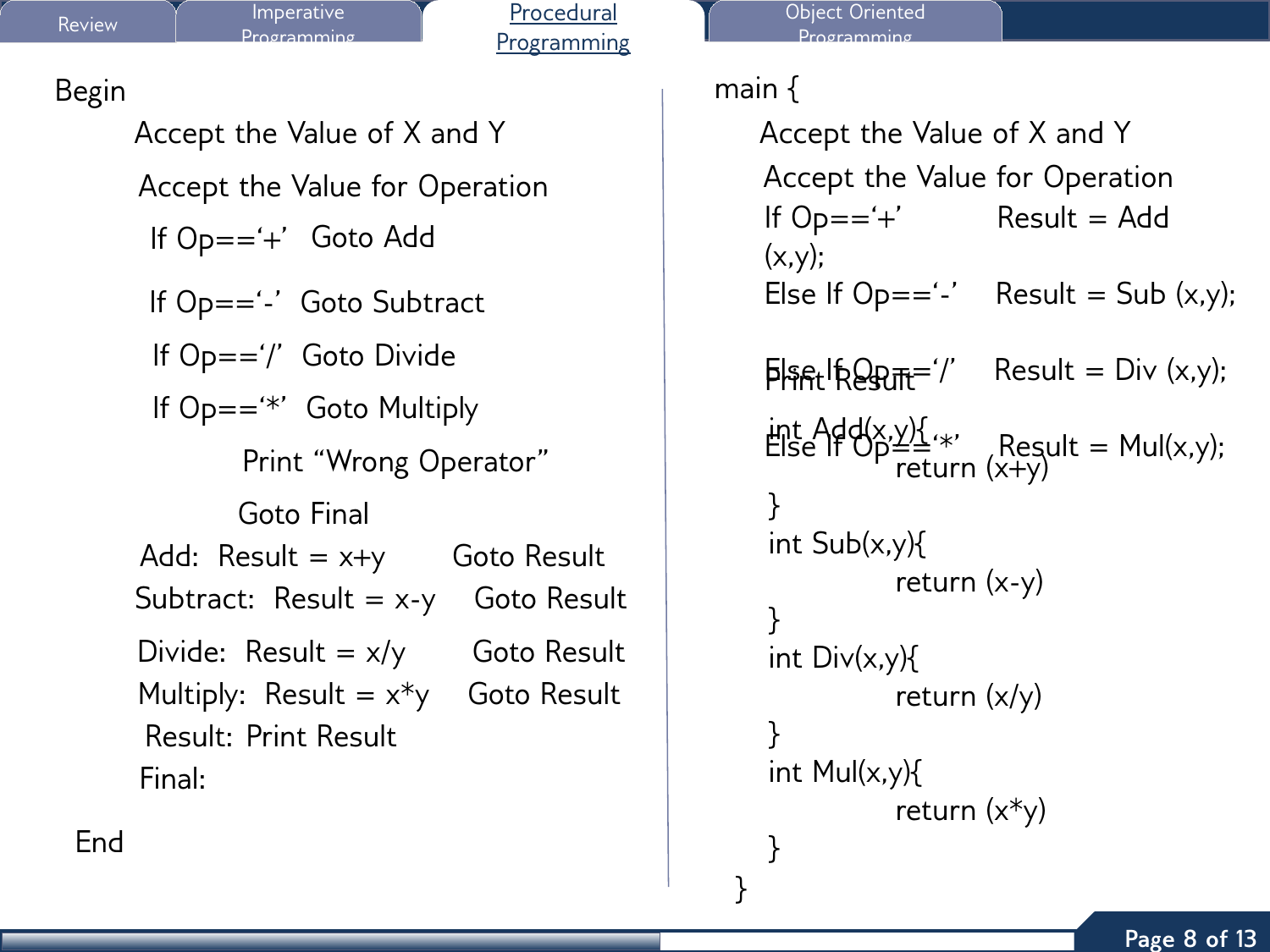

Review
Imperative Programming
Procedural Programming
Object Oriented Programming
main {
Begin
Accept the Value of X and Y
Accept the Value of X and Y
Accept the Value for Operation
Accept the Value for Operation
If Op==‘+’          Result = Add (x,y);
Else If Op==‘-’    Result = Sub (x,y);
Else If Op==‘/’    Result = Div (x,y);
Else If Op==‘*’    Result = Mul(x,y);
Goto Add
If Op==‘+’
If Op==‘-’  Goto Subtract
If Op==‘/’  Goto Divide

Print Result
If Op==‘*’  Goto Multiply
int Add(x,y){
	return (x+y)
}
int Sub(x,y){
	return (x-y)
}
int Div(x,y){
	return (x/y)
}
int Mul(x,y){
	return (x*y)
}
Print “Wrong Operator”
Goto Final
 Add:  Result = x+y       Goto Result
Subtract:  Result = x-y    Goto Result
Divide:  Result = x/y       Goto Result
Multiply:  Result = x*y    Goto Result

 Result:
Print Result
Final:
End

   Else   Print “Illegal Operator”
}
}
Page 8 of 13